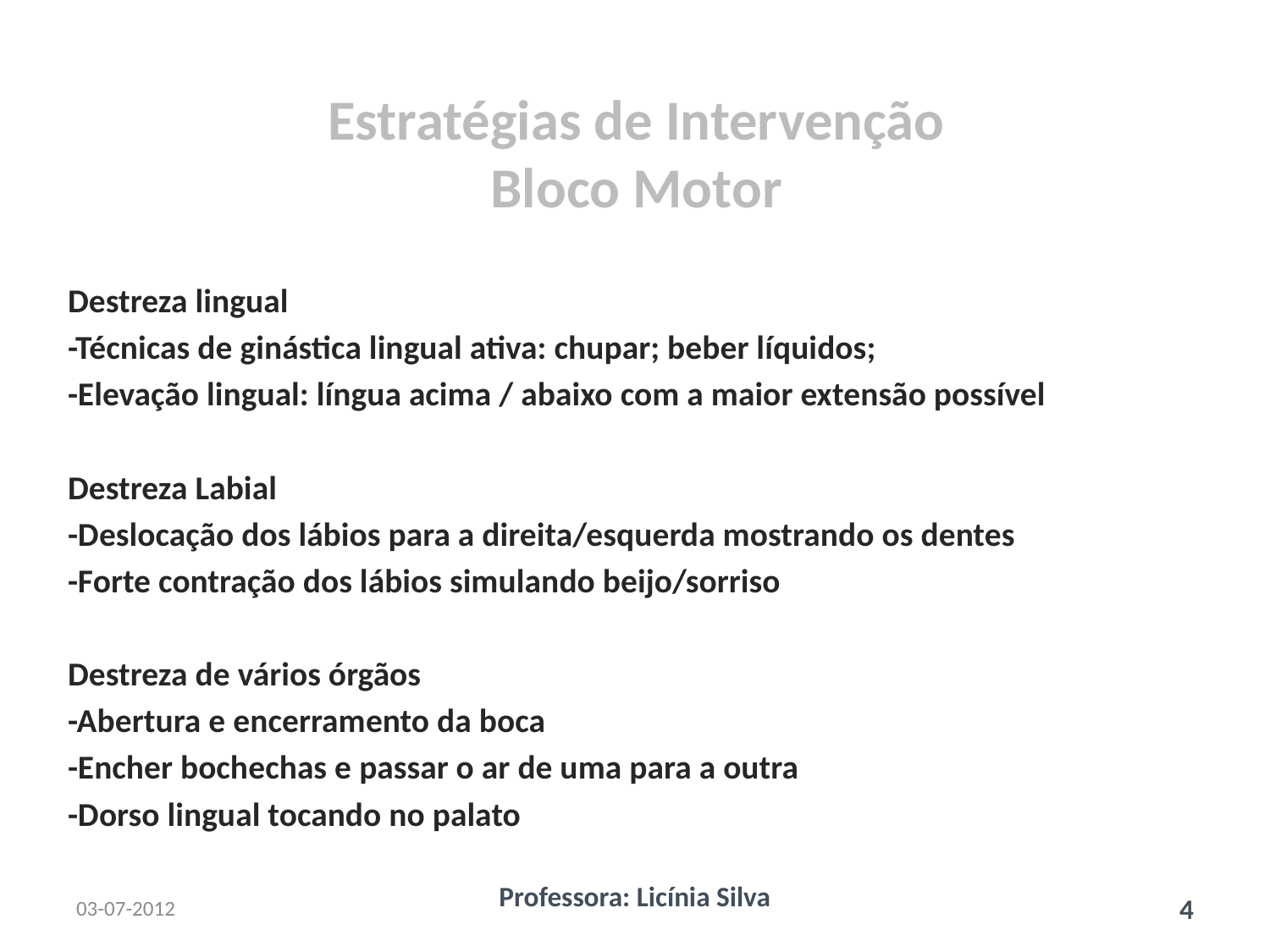

# Estratégias de Intervenção Bloco Motor

Destreza lingual
-Técnicas de ginástica lingual ativa: chupar; beber líquidos;
-Elevação lingual: língua acima / abaixo com a maior extensão possível

Destreza Labial
-Deslocação dos lábios para a direita/esquerda mostrando os dentes
-Forte contração dos lábios simulando beijo/sorriso

Destreza de vários órgãos
-Abertura e encerramento da boca
-Encher bochechas e passar o ar de uma para a outra
-Dorso lingual tocando no palato

03-07-2012
Professora: Licínia Silva

4